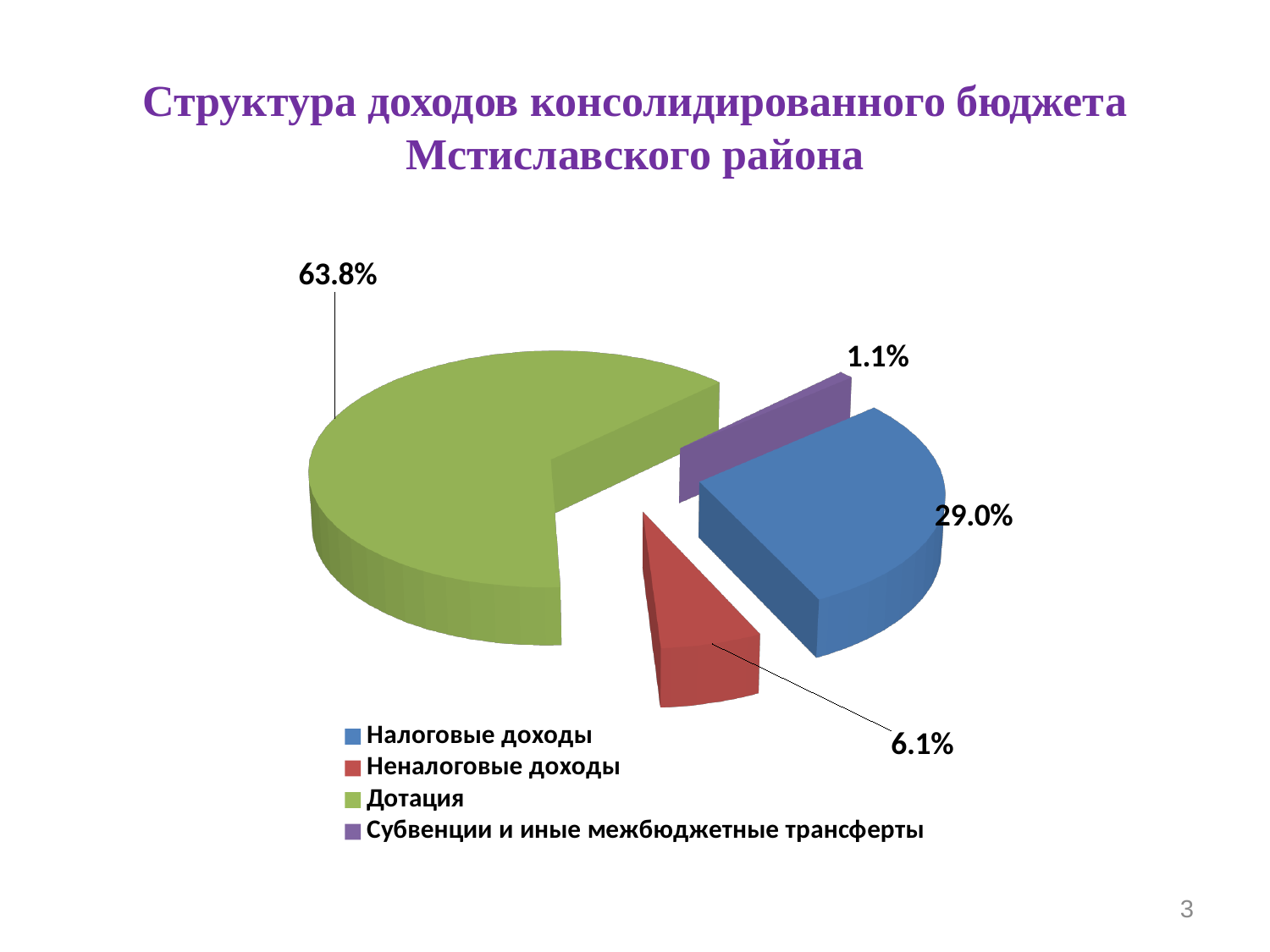

# Структура собственных доходов бюджета Мстиславского района
Структура доходов консолидированного бюджета Мстиславского района

[unsupported chart]

3